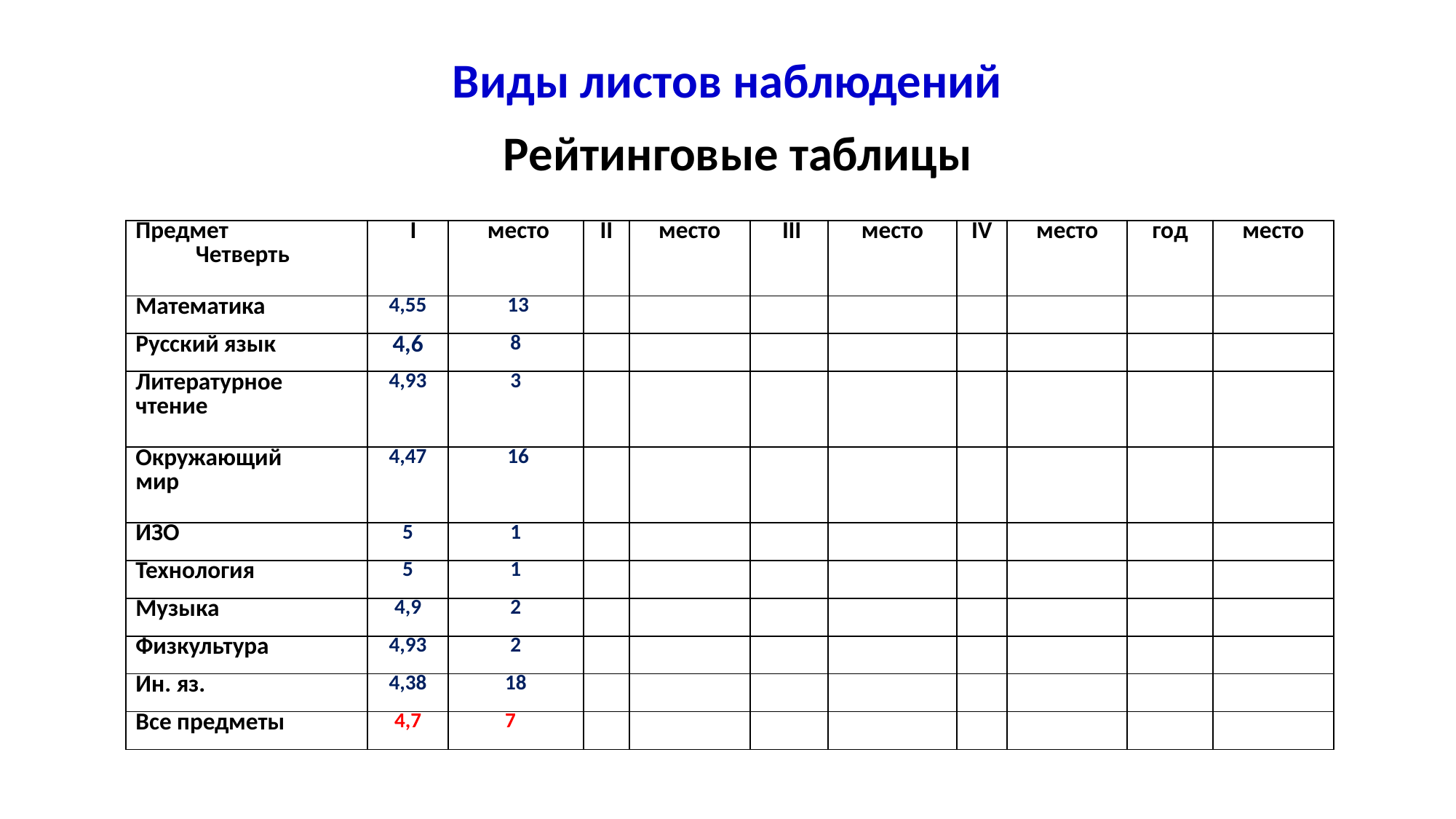

# Виды листов наблюдений
Рейтинговые таблицы

| Предмет Четверть | I | место | II | место | III | место | IV | место | год | место |
| --- | --- | --- | --- | --- | --- | --- | --- | --- | --- | --- |
| Математика | 4,55 | 13 |  |  |  |  |  |  |  |  |
| Русский язык | 4,6 | 8 |  |  |  |  |  |  |  |  |
| Литературное чтение | 4,93 | 3 |  |  |  |  |  |  |  |  |
| Окружающий мир | 4,47 | 16 |  |  |  |  |  |  |  |  |
| ИЗО | 5 | 1 |  |  |  |  |  |  |  |  |
| Технология | 5 | 1 |  |  |  |  |  |  |  |  |
| Музыка | 4,9 | 2 |  |  |  |  |  |  |  |  |
| Физкультура | 4,93 | 2 |  |  |  |  |  |  |  |  |
| Ин. яз. | 4,38 | 18 |  |  |  |  |  |  |  |  |
| Все предметы | 4,7 | 7 |  |  |  |  |  |  |  |  |